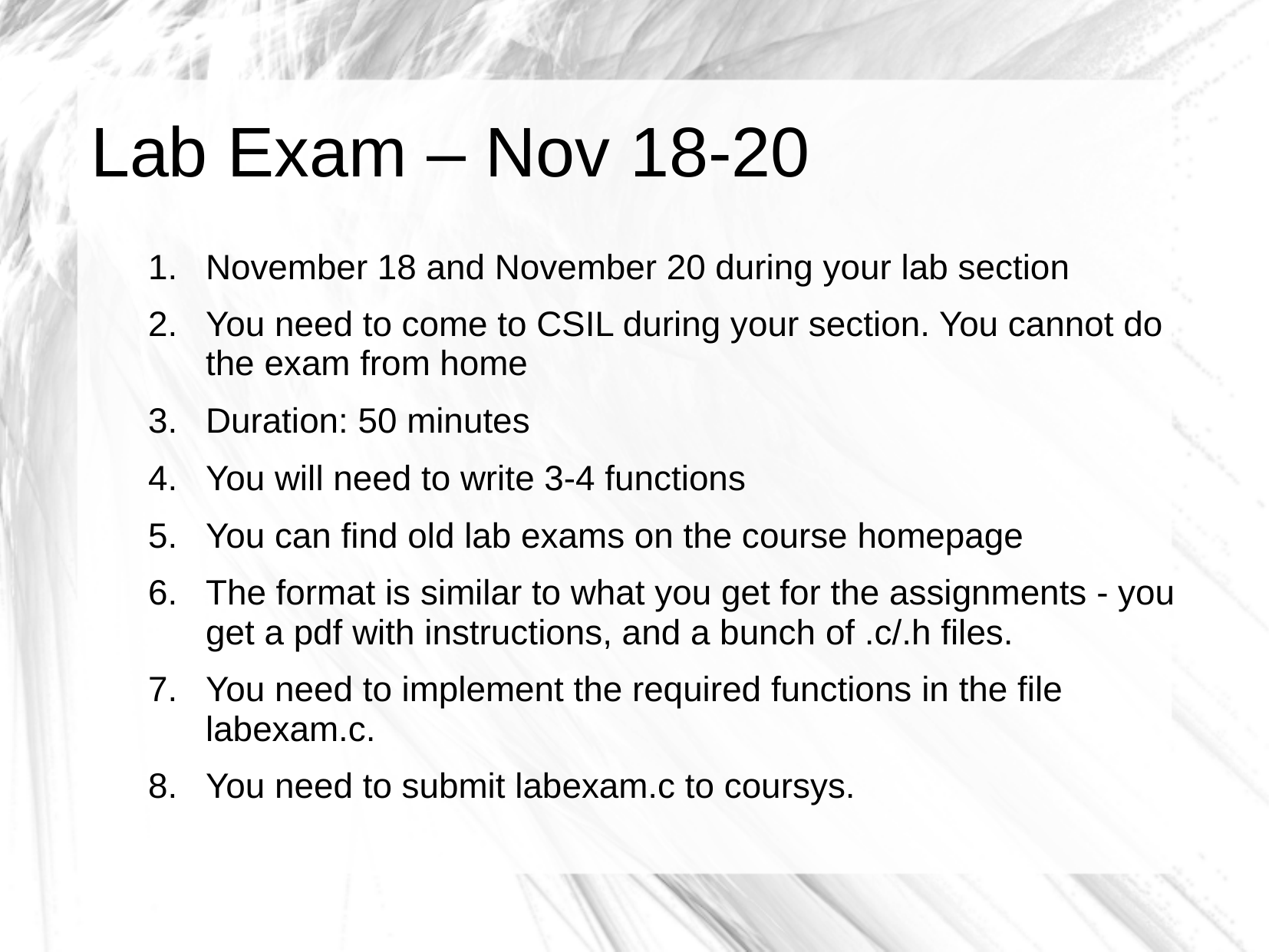

# Lab Exam – Nov 18-20
November 18 and November 20 during your lab section
You need to come to CSIL during your section. You cannot do the exam from home
Duration: 50 minutes
You will need to write 3-4 functions
You can find old lab exams on the course homepage
The format is similar to what you get for the assignments - you get a pdf with instructions, and a bunch of .c/.h files.
You need to implement the required functions in the file labexam.c.
You need to submit labexam.c to coursys.